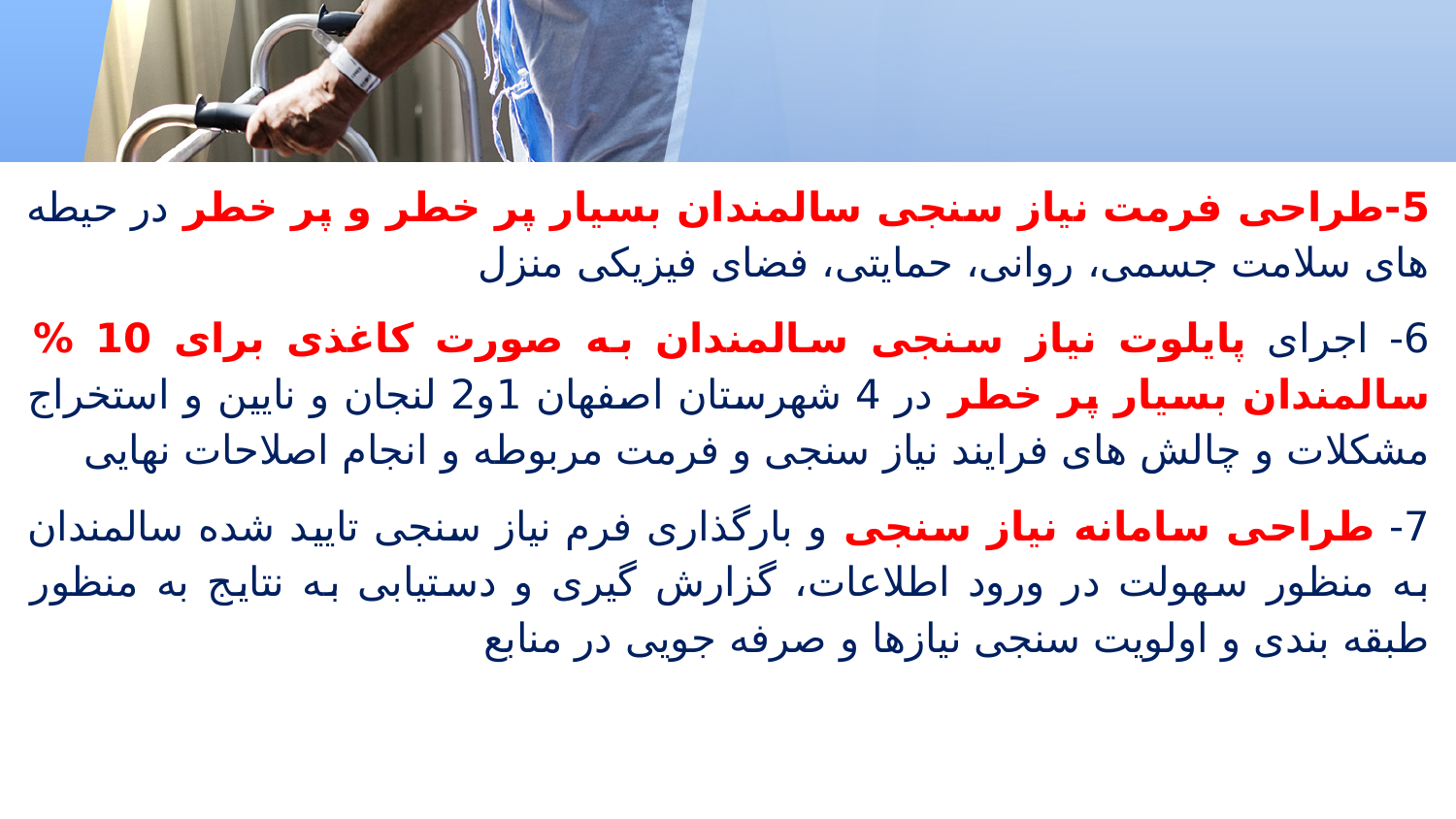

#
5-طراحی فرمت نیاز سنجی سالمندان بسیار پر خطر و پر خطر در حیطه های سلامت جسمی، روانی، حمایتی، فضای فیزیکی منزل
6- اجرای پایلوت نیاز سنجی سالمندان به صورت کاغذی برای 10 % سالمندان بسیار پر خطر در 4 شهرستان اصفهان 1و2 لنجان و نایین و استخراج مشکلات و چالش های فرایند نیاز سنجی و فرمت مربوطه و انجام اصلاحات نهایی
7- طراحی سامانه نیاز سنجی و بارگذاری فرم نیاز سنجی تایید شده سالمندان به منظور سهولت در ورود اطلاعات، گزارش گیری و دستیابی به نتایج به منظور طبقه بندی و اولویت سنجی نیازها و صرفه جویی در منابع